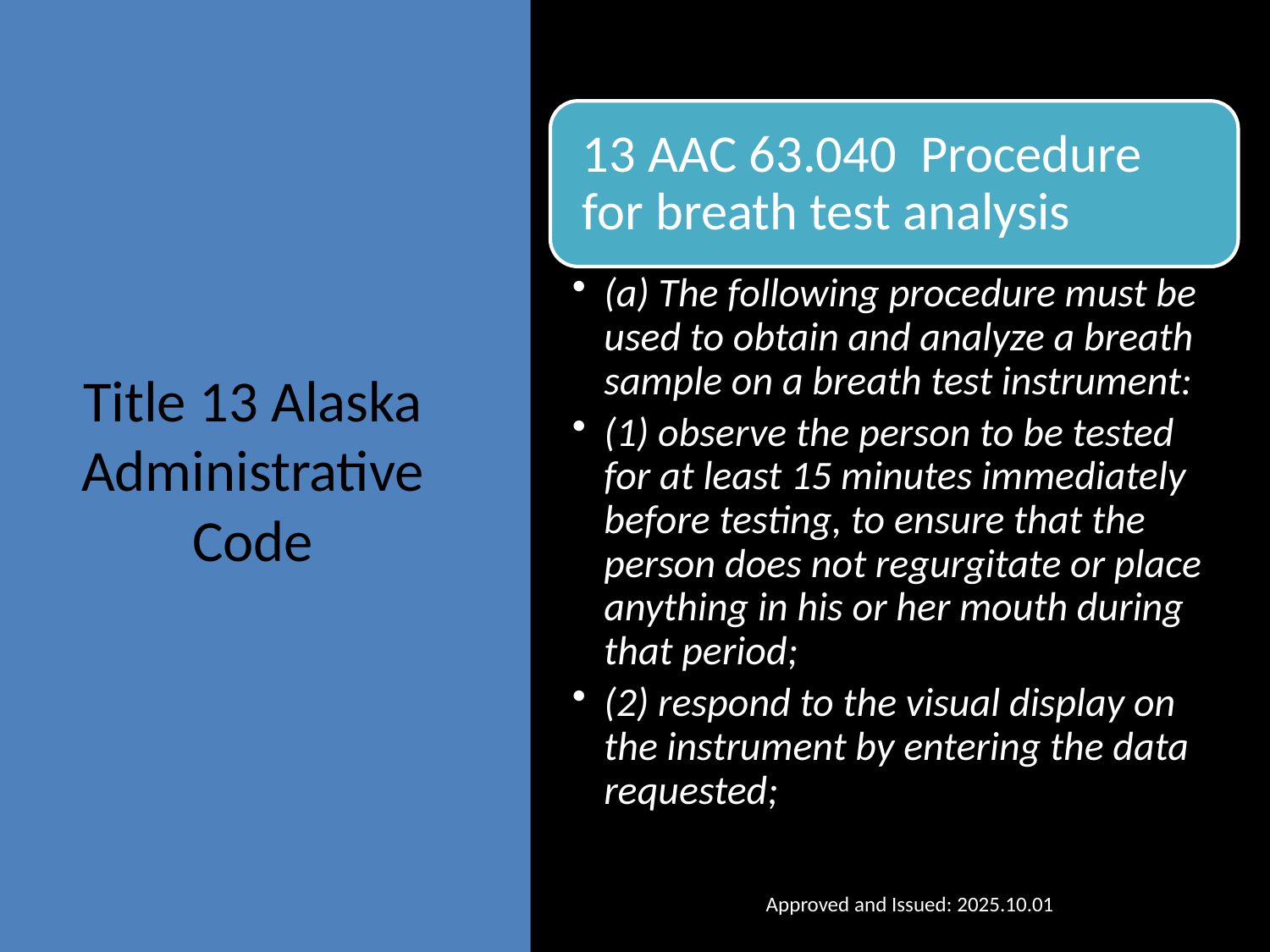

# Title 13 Alaska Administrative Code
13 AAC 63.040  Procedure for breath test analysis
(a) The following procedure must be used to obtain and analyze a breath sample on a breath test instrument:
(1) observe the person to be tested for at least 15 minutes immediately before testing, to ensure that the person does not regurgitate or place anything in his or her mouth during that period;
(2) respond to the visual display on the instrument by entering the data requested;
Approved and Issued: 2025.10.01